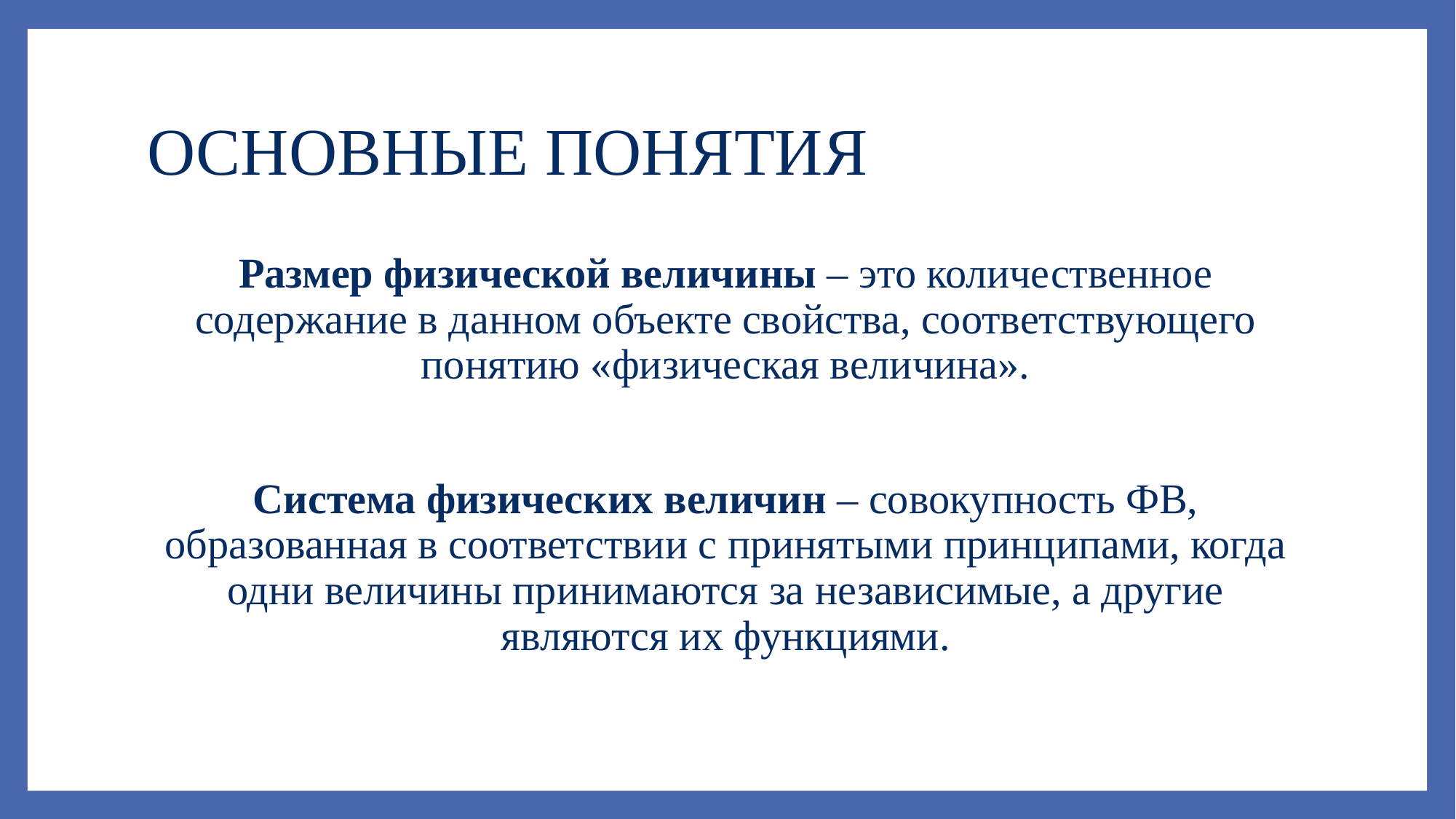

# ОСНОВНЫЕ ПОНЯТИЯ
Размер физической величины – это количественное содержание в данном объекте свойства, соответствующего понятию «физическая величина».

Система физических величин – совокупность ФВ, образованная в соответствии с принятыми принципами, когда одни величины принимаются за независимые, а другие являются их функциями.